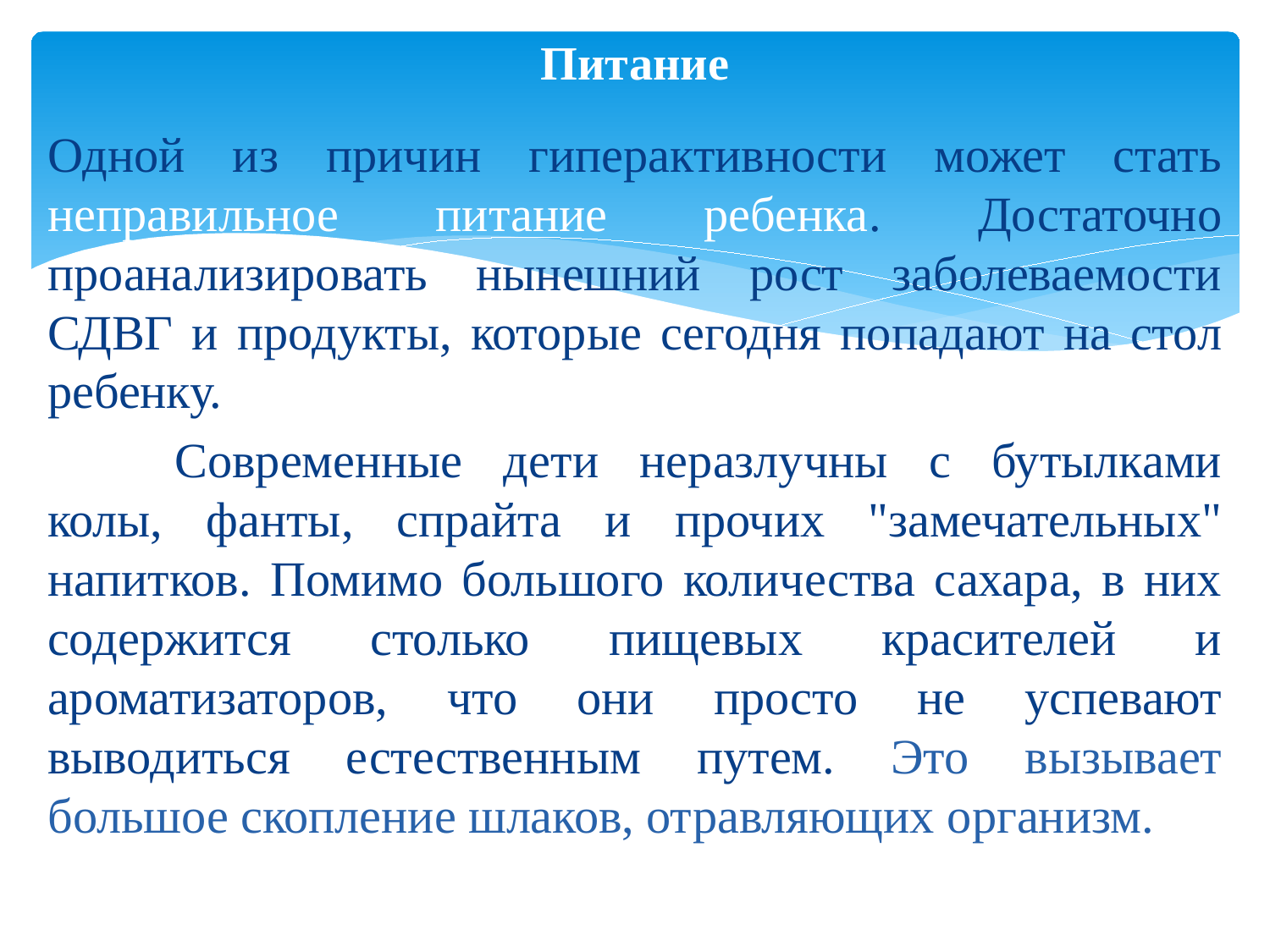

# Питание
Одной из причин гиперактивности может стать неправильное питание ребенка. Достаточно проанализировать нынешний рост заболеваемости СДВГ и продукты, которые сегодня попадают на стол ребенку.
	Современные дети неразлучны с бутылками колы, фанты, спрайта и прочих "замечательных" напитков. Помимо большого количества сахара, в них содержится столько пищевых красителей и ароматизаторов, что они просто не успевают выводиться естественным путем. Это вызывает большое скопление шлаков, отравляющих организм.